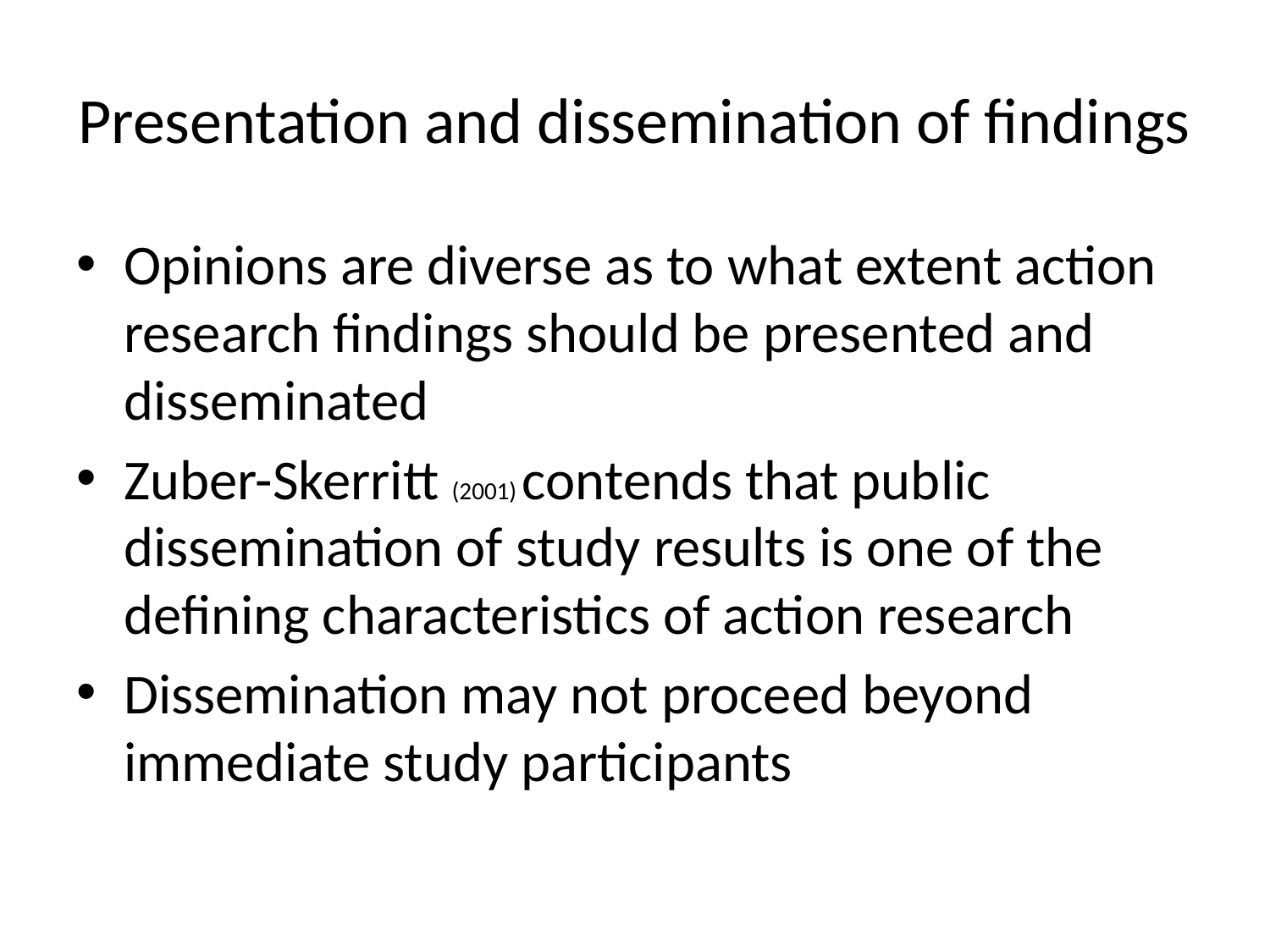

# Presentation and dissemination of findings
Opinions are diverse as to what extent action research findings should be presented and disseminated
Zuber-Skerritt (2001) contends that public dissemination of study results is one of the defining characteristics of action research
Dissemination may not proceed beyond immediate study participants